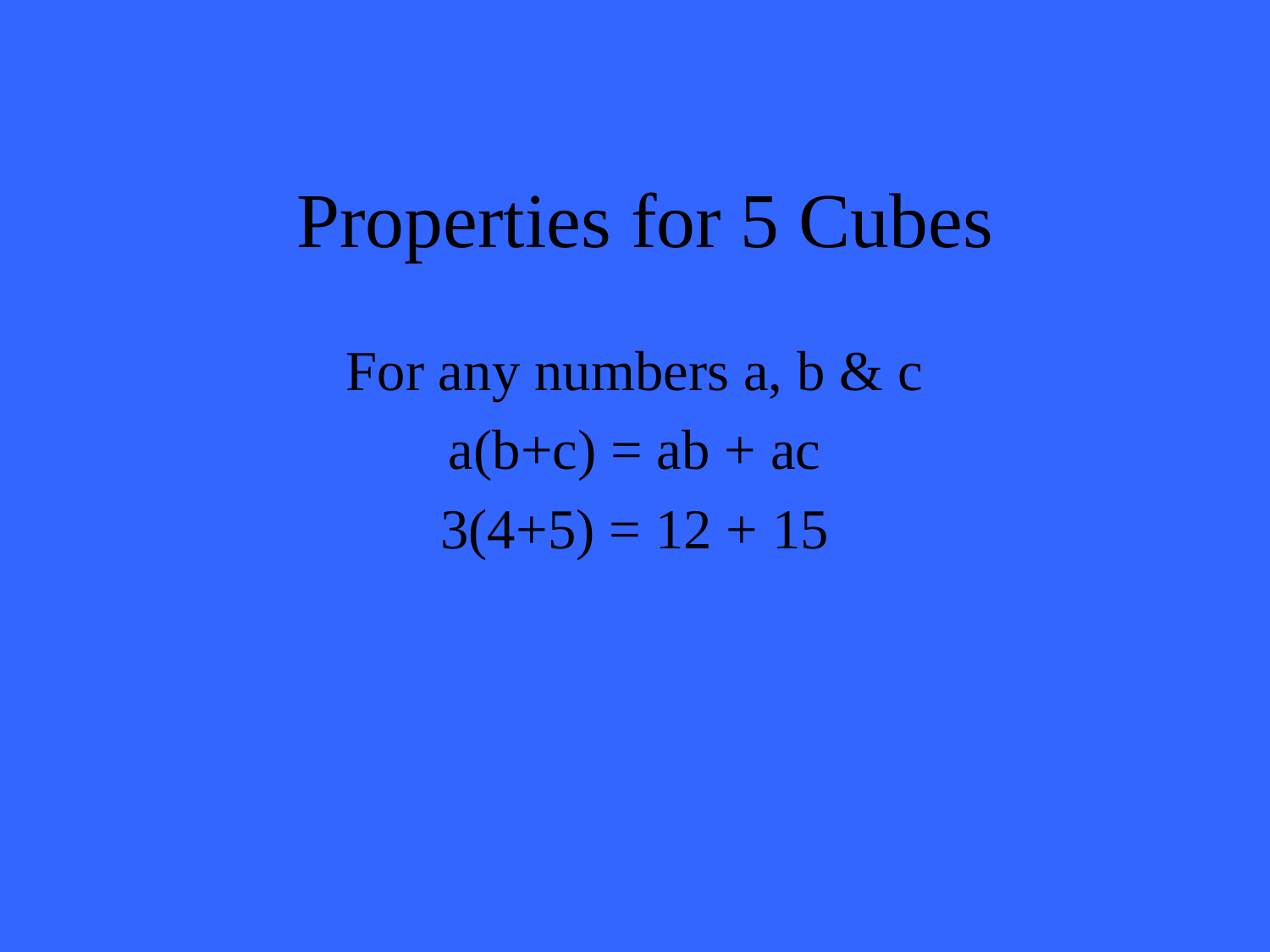

Properties for 5 Cubes
For any numbers a, b & c
a(b+c) = ab + ac
3(4+5) = 12 + 15